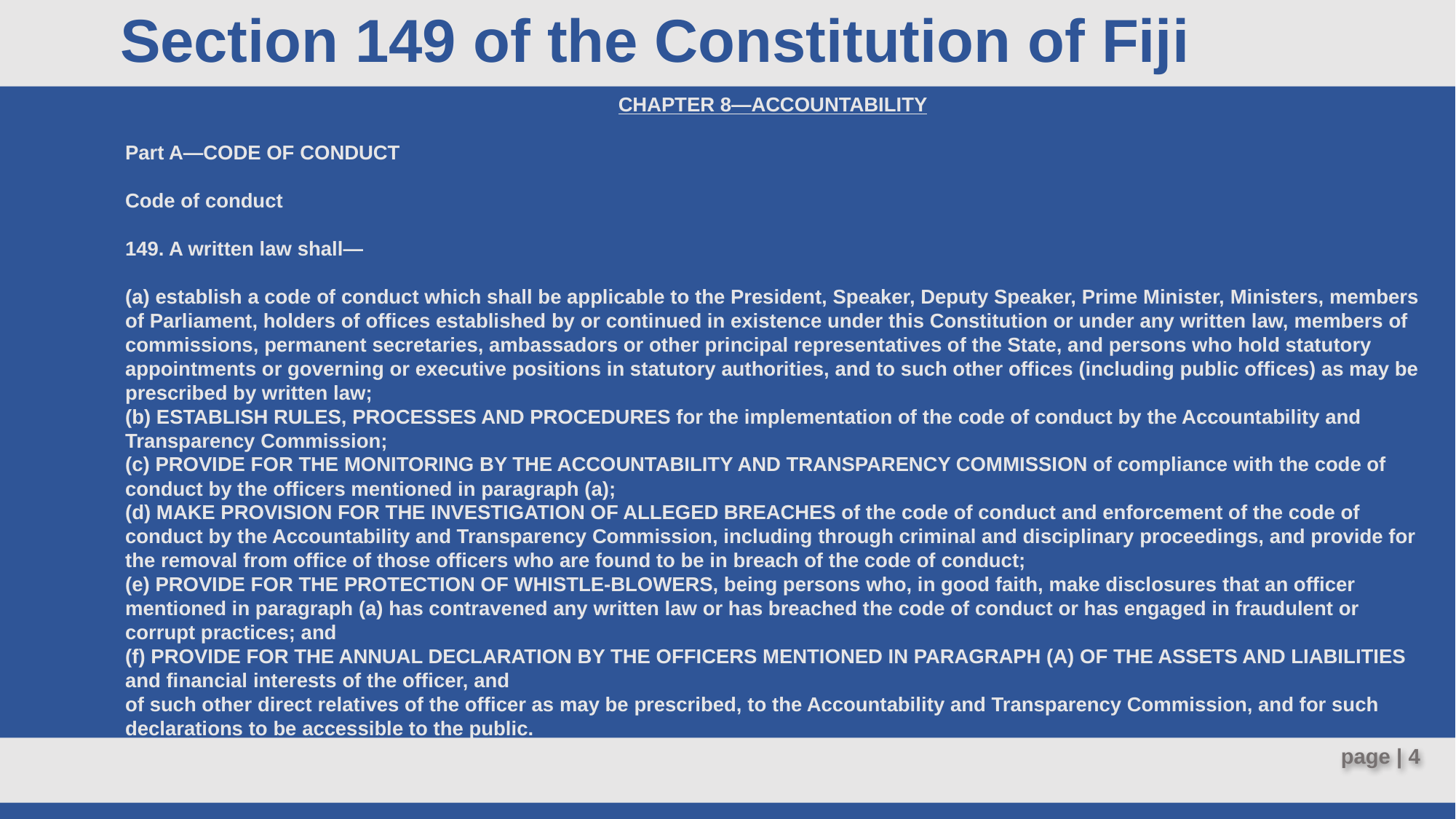

# Section 149 of the Constitution of Fiji
CHAPTER 8—ACCOUNTABILITY

Part A—CODE OF CONDUCT

Code of conduct

149. A written law shall—

(a) establish a code of conduct which shall be applicable to the President, Speaker, Deputy Speaker, Prime Minister, Ministers, members of Parliament, holders of offices established by or continued in existence under this Constitution or under any written law, members of commissions, permanent secretaries, ambassadors or other principal representatives of the State, and persons who hold statutory appointments or governing or executive positions in statutory authorities, and to such other offices (including public offices) as may be prescribed by written law;
(b) ESTABLISH RULES, PROCESSES AND PROCEDURES for the implementation of the code of conduct by the Accountability and Transparency Commission;
(c) PROVIDE FOR THE MONITORING BY THE ACCOUNTABILITY AND TRANSPARENCY COMMISSION of compliance with the code of conduct by the officers mentioned in paragraph (a);
(d) MAKE PROVISION FOR THE INVESTIGATION OF ALLEGED BREACHES of the code of conduct and enforcement of the code of conduct by the Accountability and Transparency Commission, including through criminal and disciplinary proceedings, and provide for the removal from office of those officers who are found to be in breach of the code of conduct;
(e) PROVIDE FOR THE PROTECTION OF WHISTLE-BLOWERS, being persons who, in good faith, make disclosures that an officer mentioned in paragraph (a) has contravened any written law or has breached the code of conduct or has engaged in fraudulent or corrupt practices; and
(f) PROVIDE FOR THE ANNUAL DECLARATION BY THE OFFICERS MENTIONED IN PARAGRAPH (A) OF THE ASSETS AND LIABILITIES and financial interests of the officer, and
of such other direct relatives of the officer as may be prescribed, to the Accountability and Transparency Commission, and for such declarations to be accessible to the public.